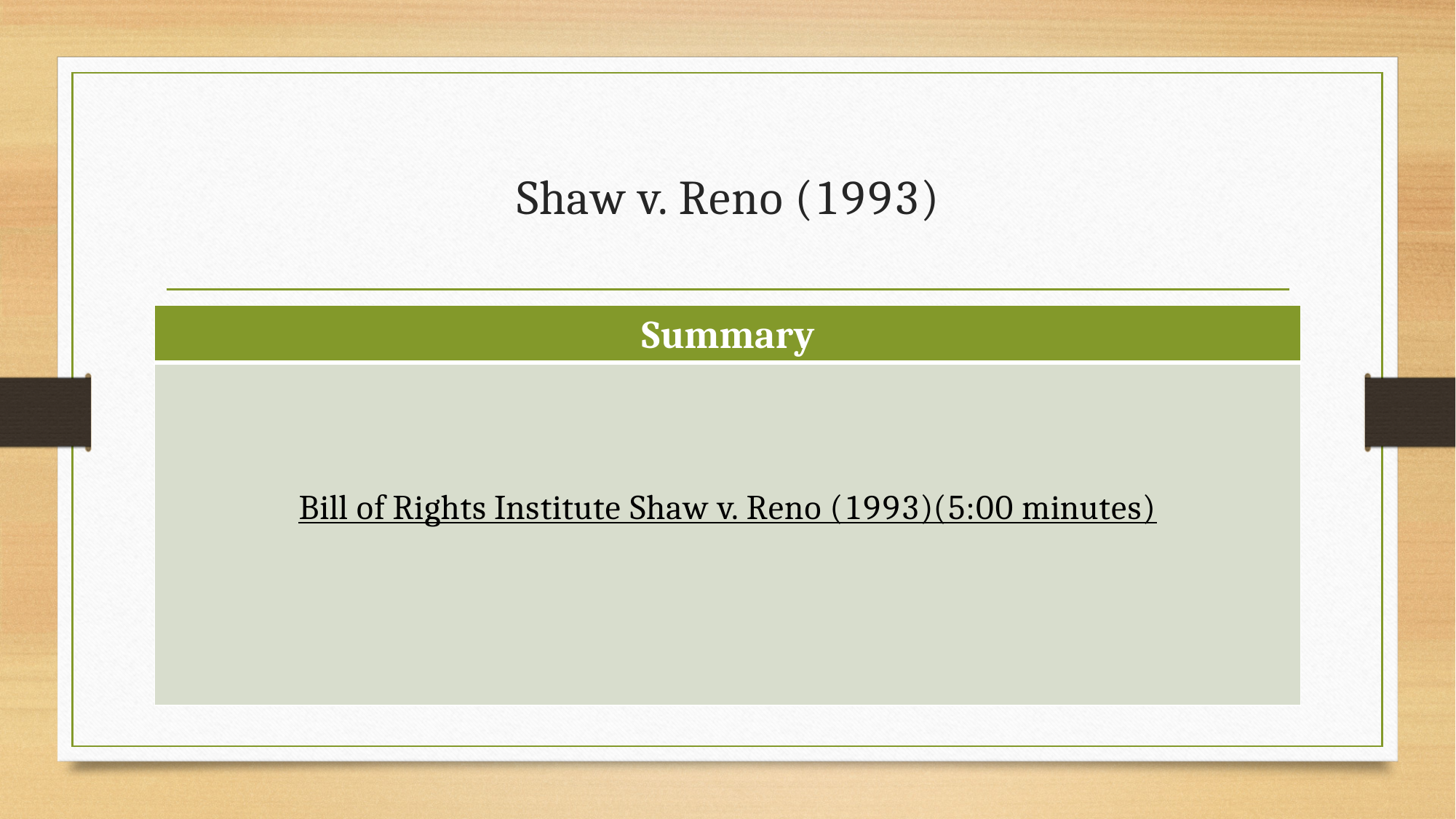

# Shaw v. Reno (1993)
| Summary |
| --- |
| Bill of Rights Institute Shaw v. Reno (1993)(5:00 minutes) |